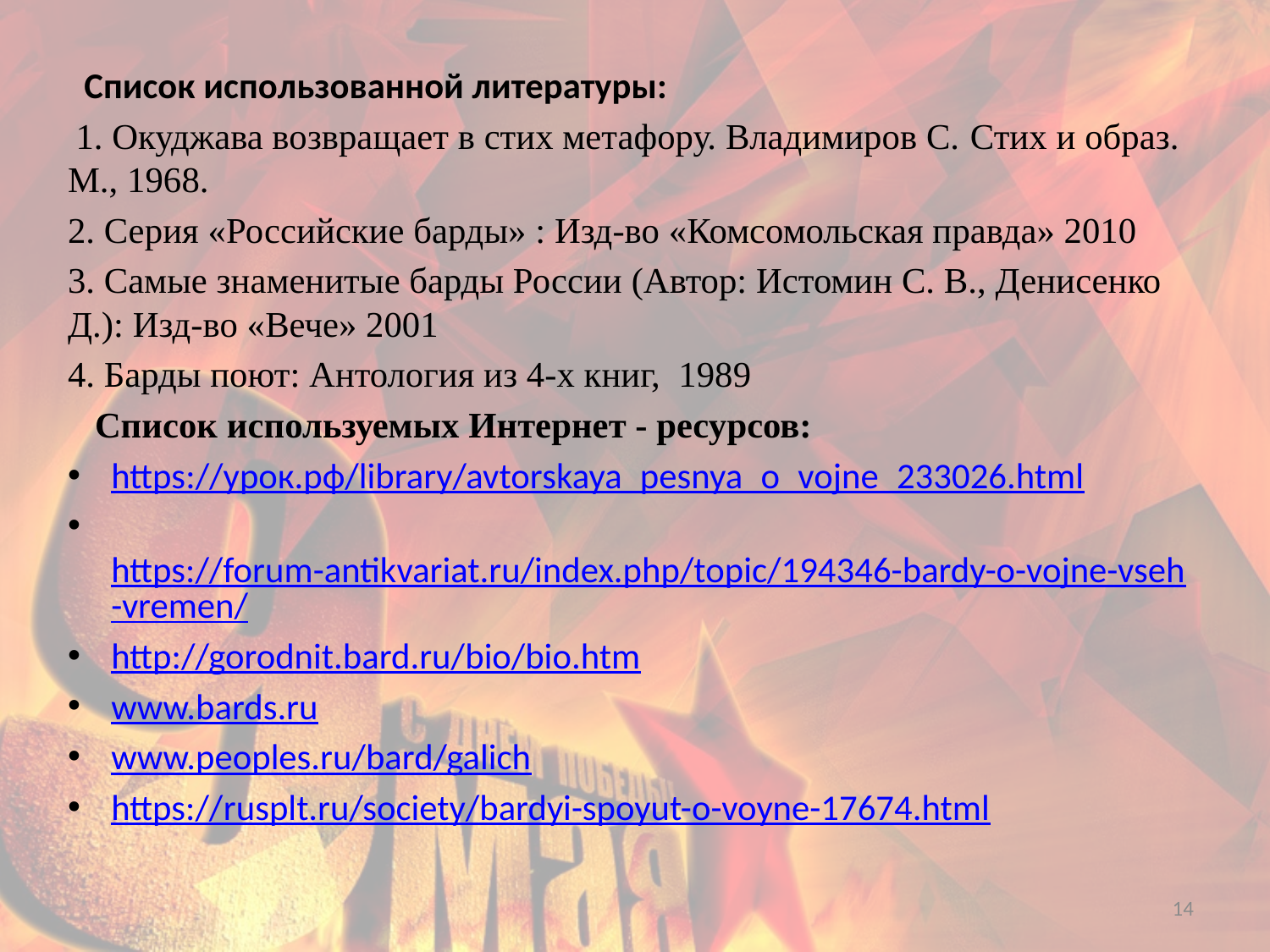

Список использованной литературы:
 1. Окуджава возвращает в стих метафору. Владимиров С. Стих и образ. М., 1968.
2. Серия «Российские барды» : Изд-во «Комсомольская правда» 2010
3. Самые знаменитые барды России (Автор: Истомин С. В., Денисенко Д.): Изд-во «Вече» 2001
4. Барды поют: Антология из 4-х книг,  1989
   Список используемых Интернет - ресурсов:
https://урок.рф/library/avtorskaya_pesnya_o_vojne_233026.html
  https://forum-antikvariat.ru/index.php/topic/194346-bardy-o-vojne-vseh-vremen/
http://gorodnit.bard.ru/bio/bio.htm
www.bards.ru
www.peoples.ru/bard/galich
https://rusplt.ru/society/bardyi-spoyut-o-voyne-17674.html

14